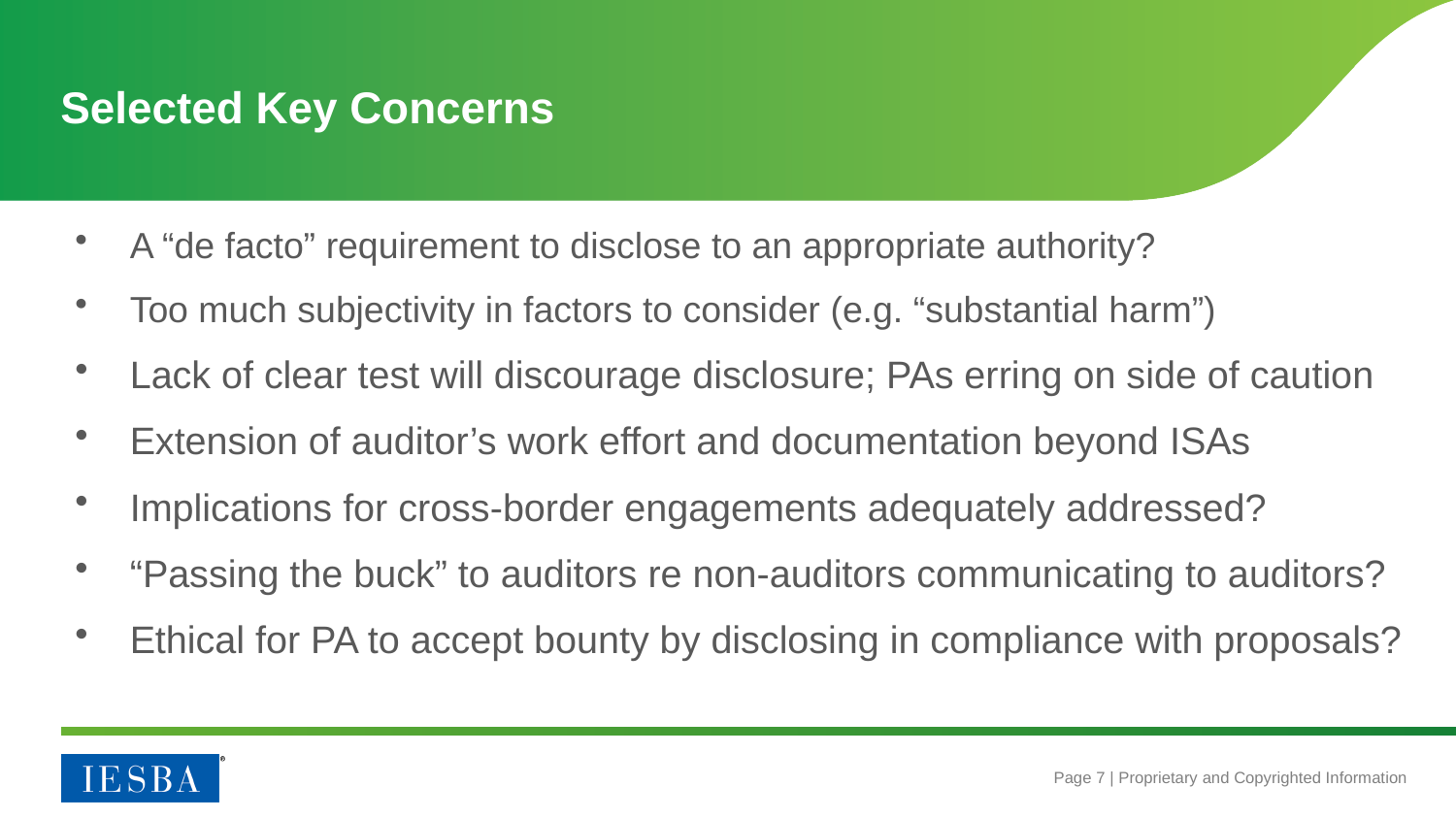

# Selected Key Concerns
A “de facto” requirement to disclose to an appropriate authority?
Too much subjectivity in factors to consider (e.g. “substantial harm”)
Lack of clear test will discourage disclosure; PAs erring on side of caution
Extension of auditor’s work effort and documentation beyond ISAs
Implications for cross-border engagements adequately addressed?
“Passing the buck” to auditors re non-auditors communicating to auditors?
Ethical for PA to accept bounty by disclosing in compliance with proposals?